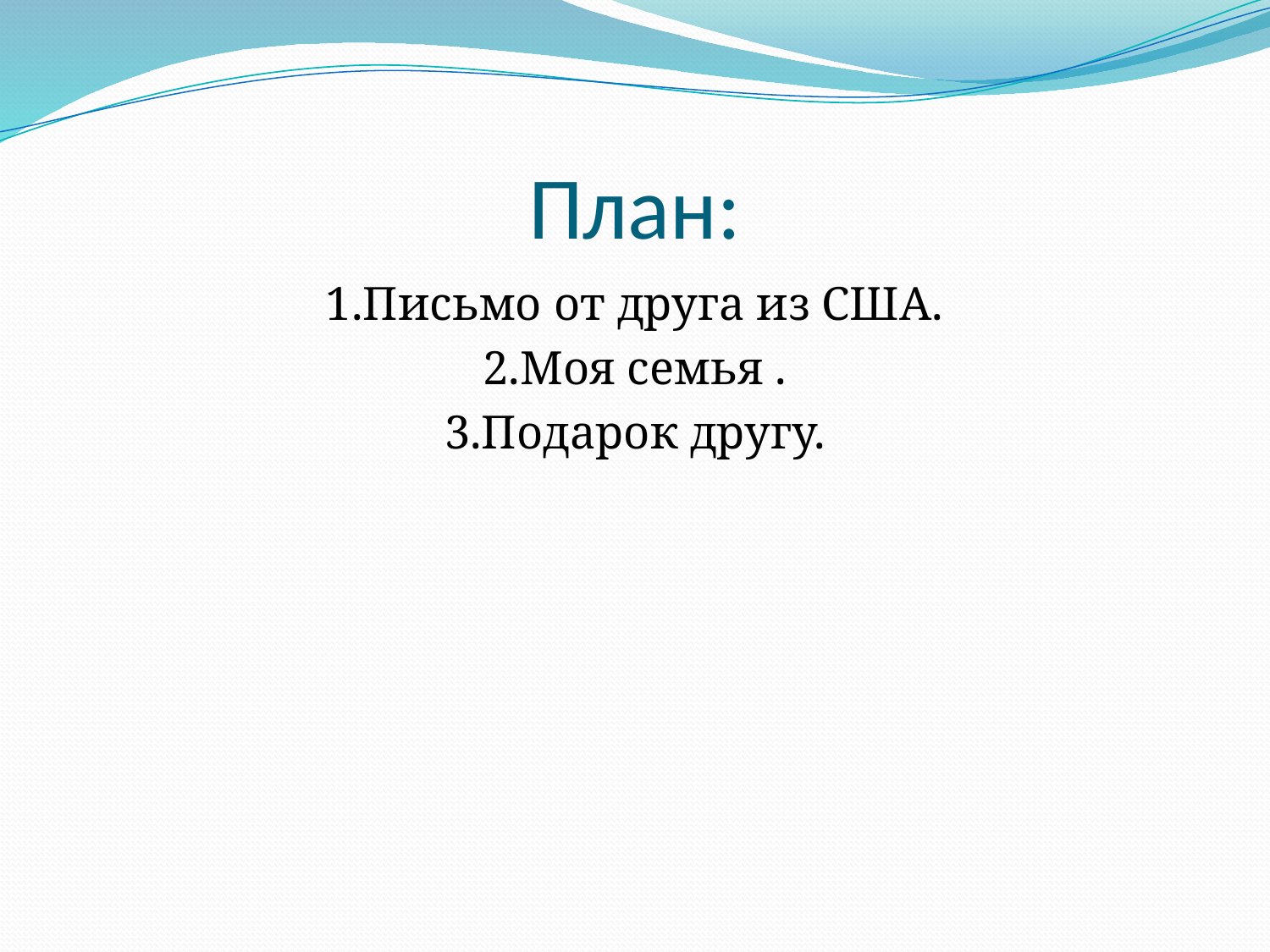

# План:
1.Письмо от друга из США.
2.Моя семья .
3.Подарок другу.